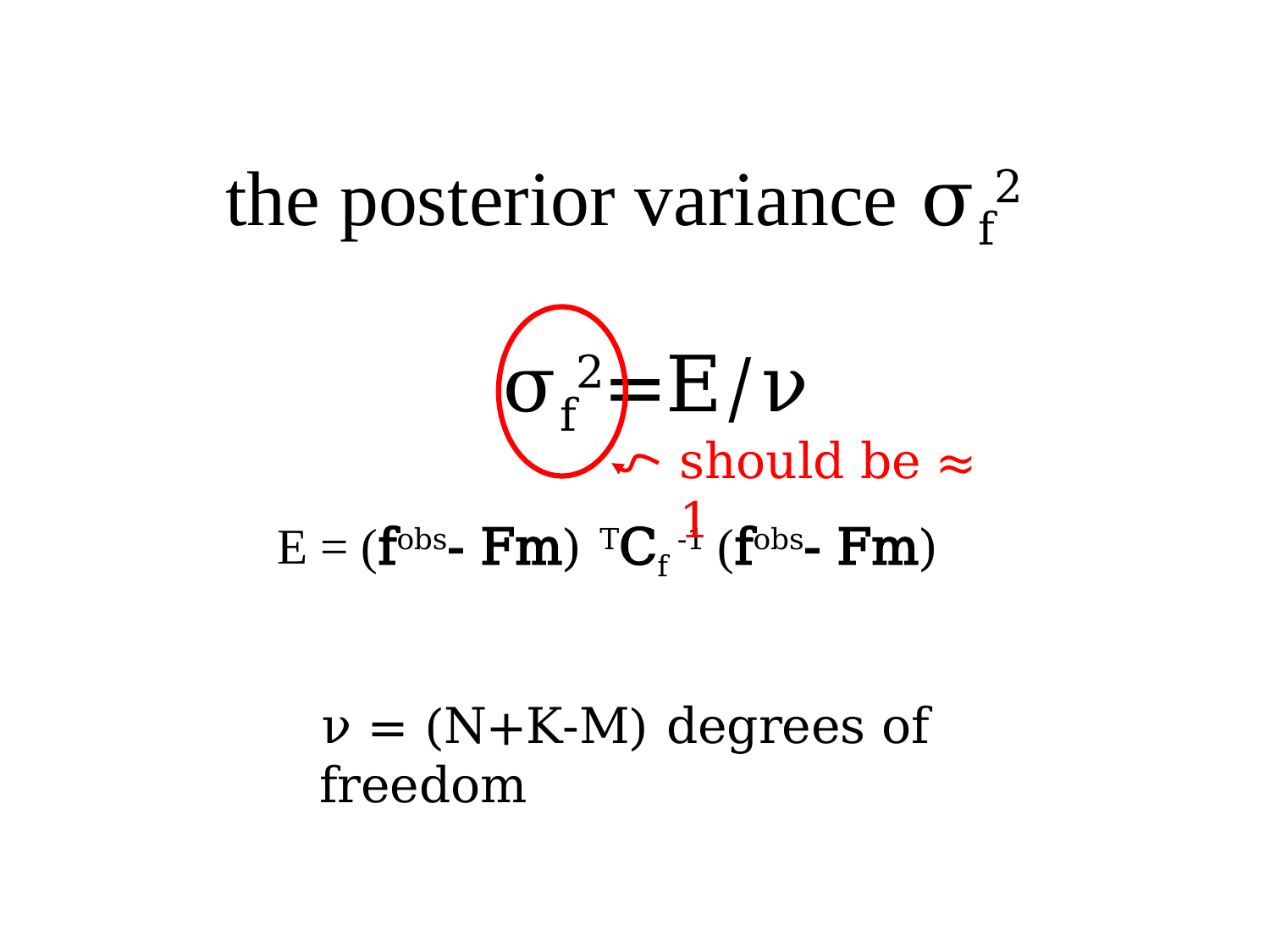

# the posterior variance σf2

σf2=E/ν
should be ≈ 1

E = (fobs- Fm) TCf -1 (fobs- Fm)

ν = (N+K-M) degrees of freedom